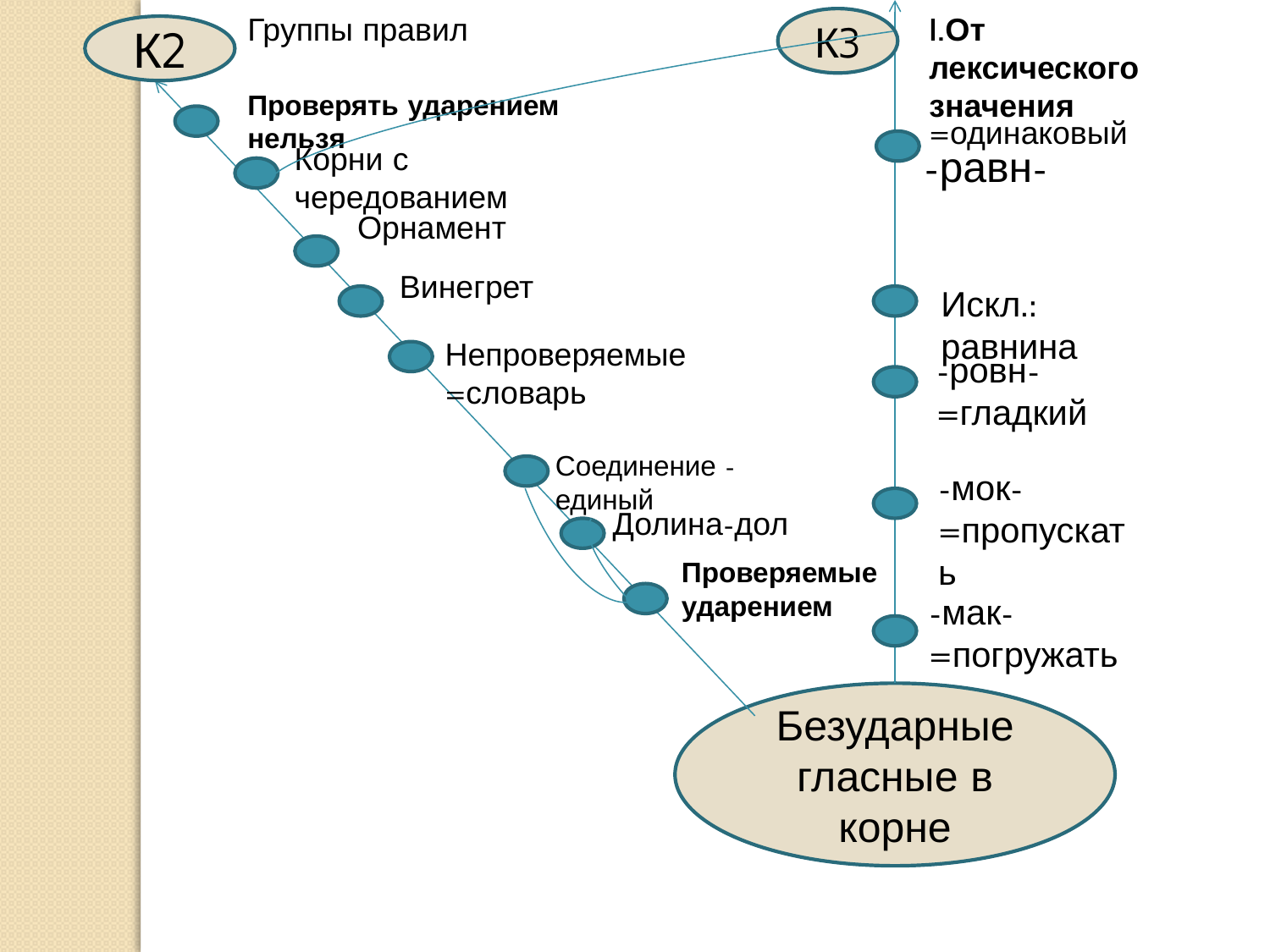

Группы правил
I.От лексического значения
К3
К2

Проверять ударением нельзя

=одинаковый

Корни с чередованием
-равн-

Орнамент

Винегрет
Искл.: равнина

Непроверяемые =словарь
-ровн-
=гладкий

Соединение - единый

-мок-
=пропускать

Долина-дол

Проверяемые ударением

-мак-
=погружать

Безударные гласные в корне